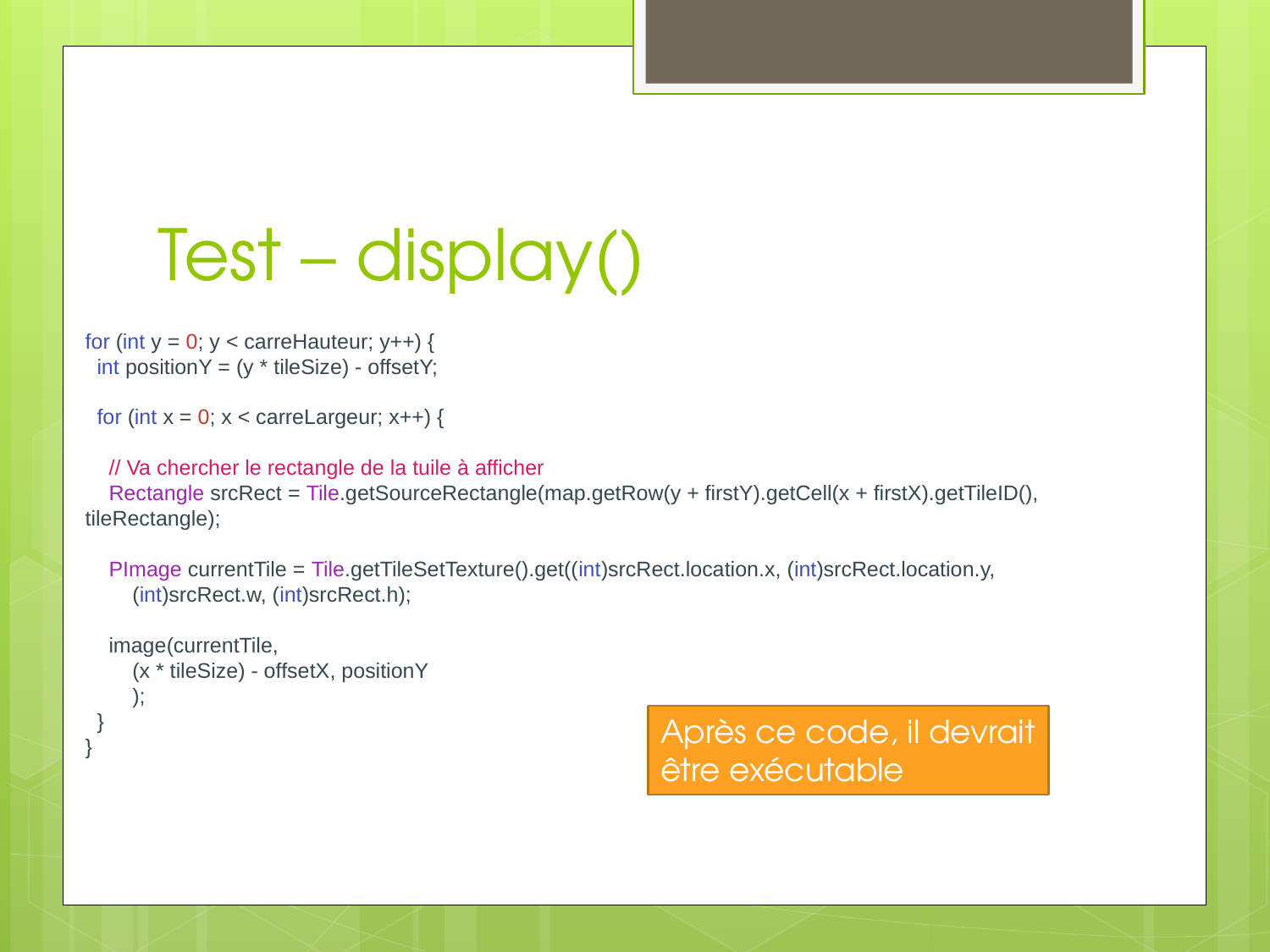

# Test – display()
for (int y = 0; y < carreHauteur; y++) {
  int positionY = (y * tileSize) - offsetY;
  for (int x = 0; x < carreLargeur; x++) {

    // Va chercher le rectangle de la tuile à afficher
    Rectangle srcRect = Tile.getSourceRectangle(map.getRow(y + firstY).getCell(x + firstX).getTileID(), tileRectangle);

    PImage currentTile = Tile.getTileSetTexture().get((int)srcRect.location.x, (int)srcRect.location.y,
        (int)srcRect.w, (int)srcRect.h);
    image(currentTile,
        (x * tileSize) - offsetX, positionY
        );
  }
}

Après ce code, il devrait
être exécutable